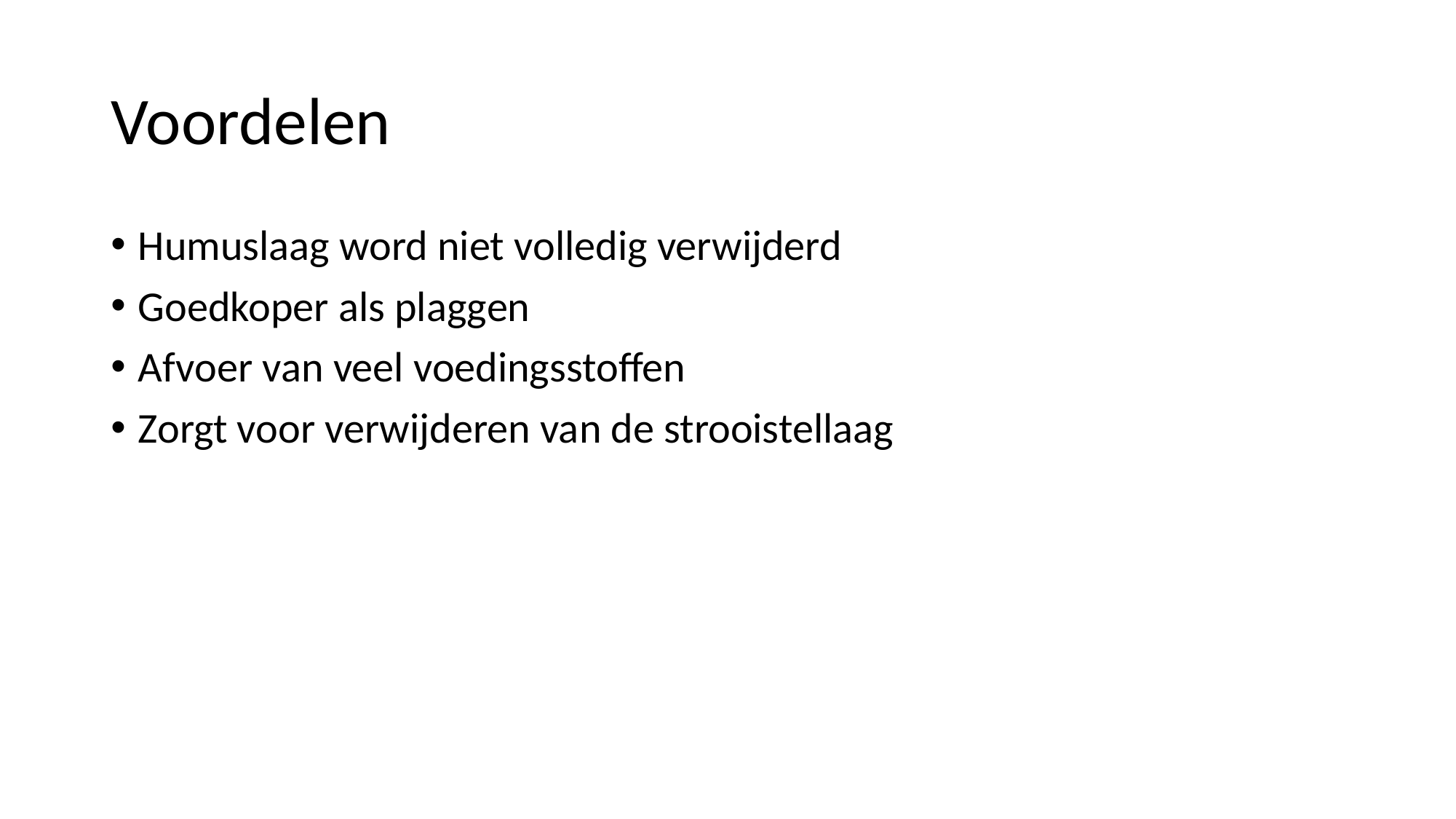

# Voordelen
Humuslaag word niet volledig verwijderd
Goedkoper als plaggen
Afvoer van veel voedingsstoffen
Zorgt voor verwijderen van de strooistellaag